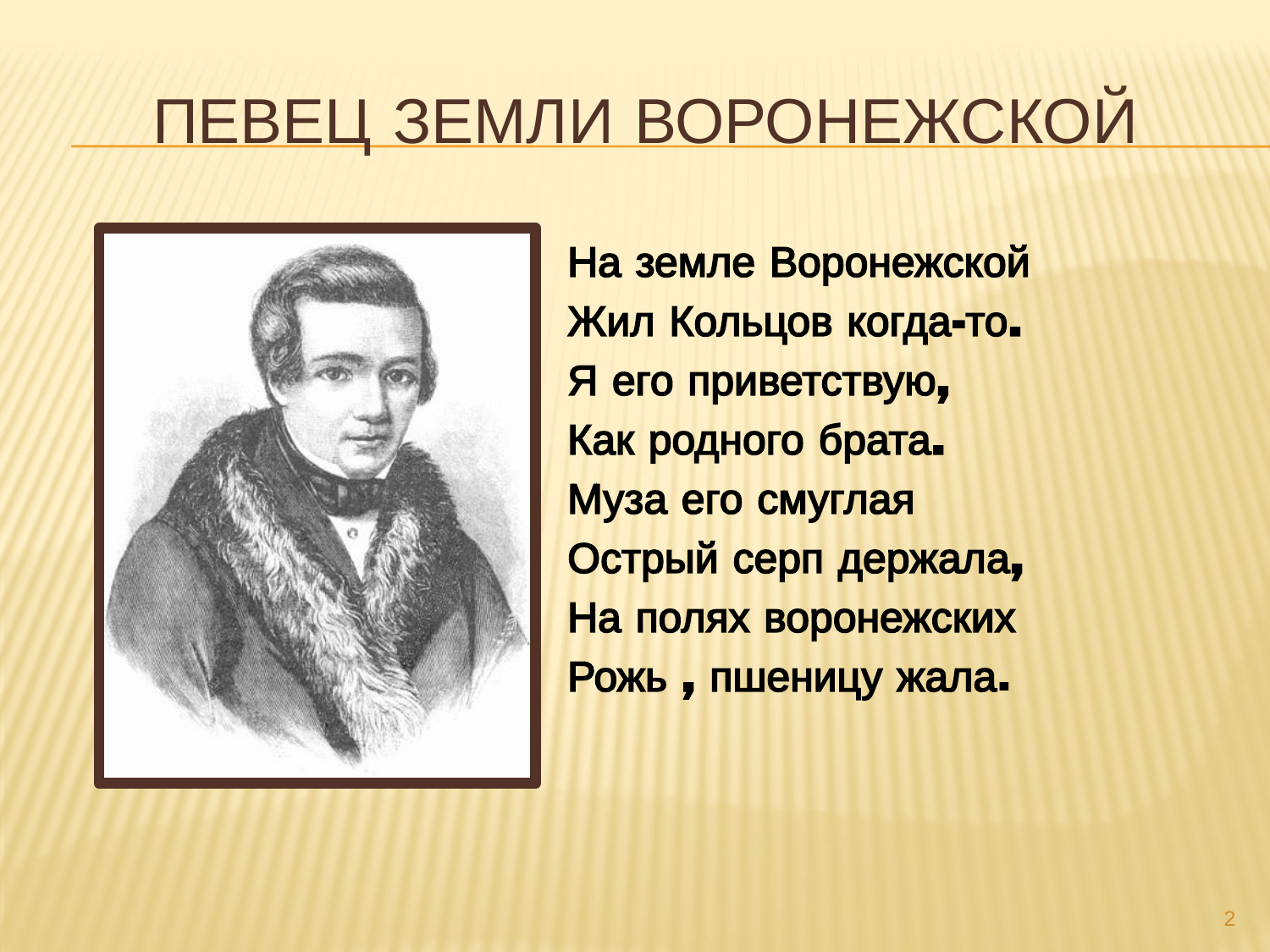

# Певец земли Воронежской

На земле Воронежской
Жил Кольцов когда-то.
Я его приветствую,
Как родного брата.
Муза его смуглая
Острый серп держала,
На полях воронежских
Рожь , пшеницу жала.
2